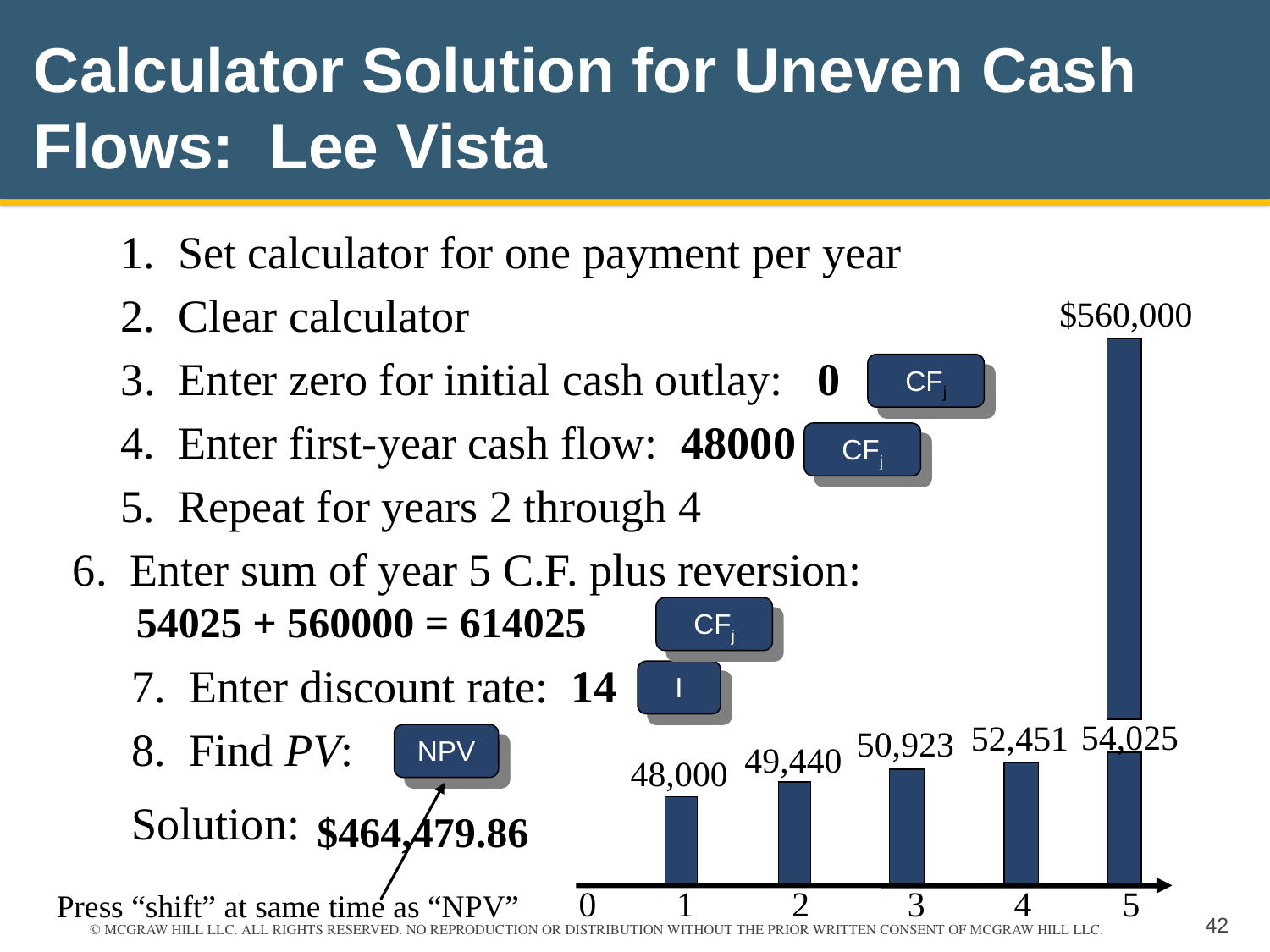

# Calculator Solution for Uneven Cash Flows:  Lee Vista
1.  Set calculator for one payment per year
2.  Clear calculator
$560,000

52,451
50,923
49,440
48,000

0         1           2           3          4	    5

54,025
3.  Enter zero for initial cash outlay:   0
CFj

4.  Enter first-year cash flow:  48000
CFj

5.  Repeat for years 2 through 4
6.  Enter sum of year 5 C.F. plus reversion:
      54025 + 560000 = 614025
CFj

7.  Enter discount rate:  14
I

8.  Find PV:
NPV

Solution:
$464,479.86
Press “shift” at same time as “NPV”
© MCGRAW HILL LLC. ALL RIGHTS RESERVED. NO REPRODUCTION OR DISTRIBUTION WITHOUT THE PRIOR WRITTEN CONSENT OF MCGRAW HILL LLC.
42